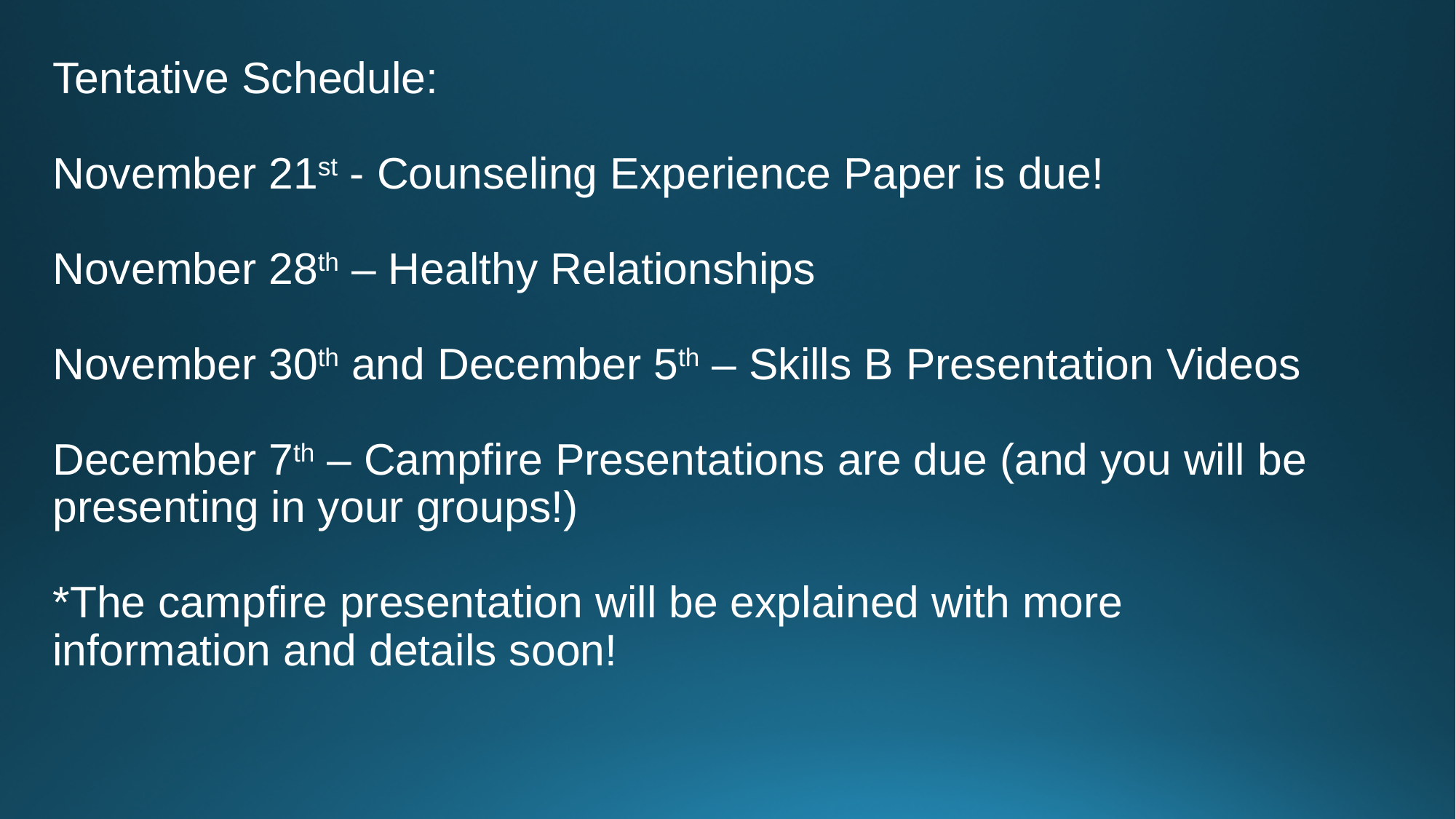

# Tentative Schedule: November 21st - Counseling Experience Paper is due! November 28th – Healthy Relationships November 30th and December 5th – Skills B Presentation Videos December 7th – Campfire Presentations are due (and you will be presenting in your groups!) *The campfire presentation will be explained with more information and details soon!